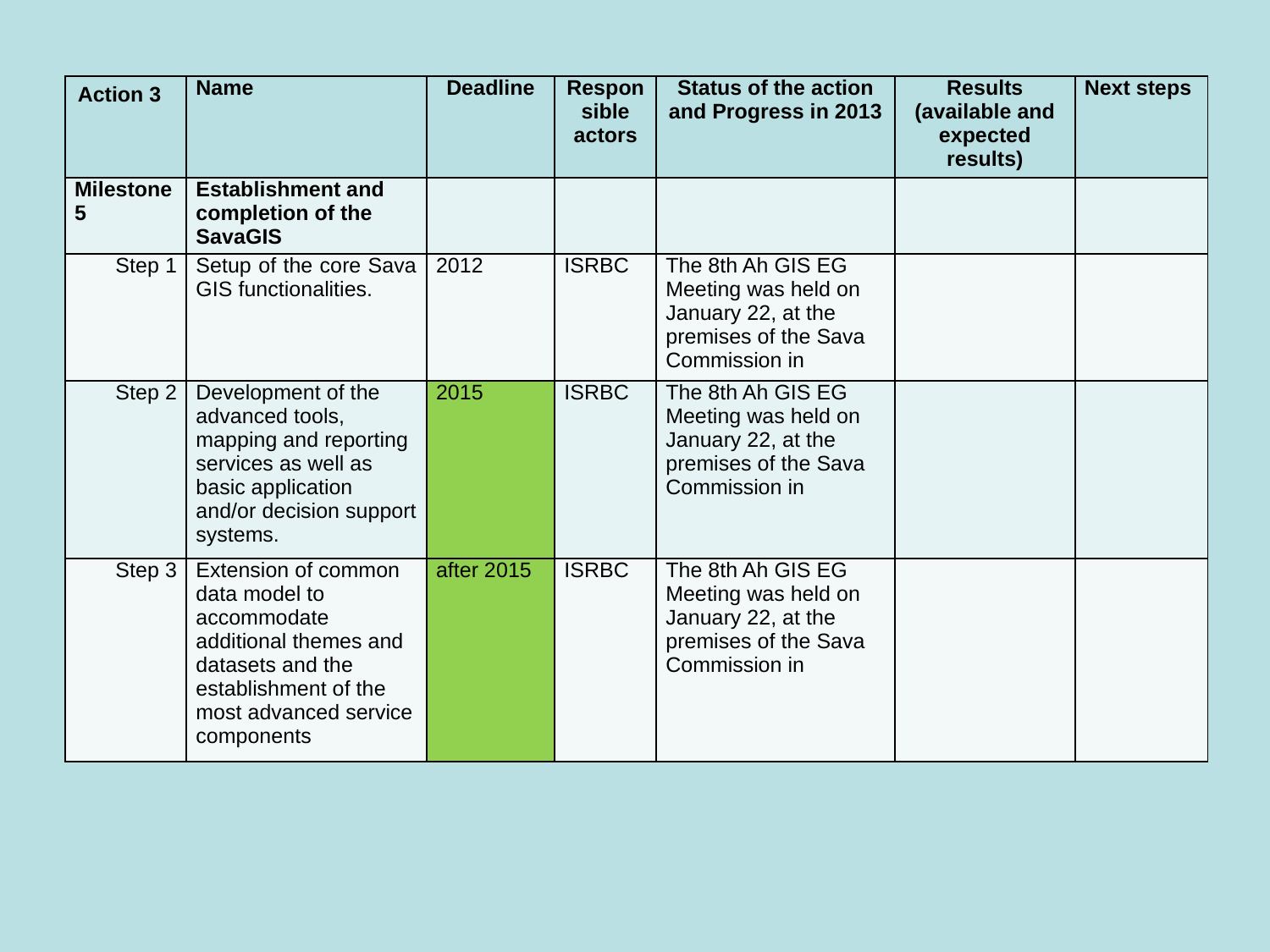

#
| Action 3 | Name | Deadline | Responsible actors | Status of the action and Progress in 2013 | Results (available and expected results) | Next steps |
| --- | --- | --- | --- | --- | --- | --- |
| Milestone 5 | Establishment and completion of the SavaGIS |  |  |  |  |  |
| Step 1 | Setup of the core Sava GIS functionalities. | 2012 | ISRBC | The 8th Ah GIS EG Meeting was held on January 22, at the premises of the Sava Commission in |  |  |
| Step 2 | Development of the advanced tools, mapping and reporting services as well as basic application and/or decision support systems. | 2015 | ISRBC | The 8th Ah GIS EG Meeting was held on January 22, at the premises of the Sava Commission in |  |  |
| Step 3 | Extension of common data model to accommodate additional themes and datasets and the establishment of the most advanced service components | after 2015 | ISRBC | The 8th Ah GIS EG Meeting was held on January 22, at the premises of the Sava Commission in |  |  |